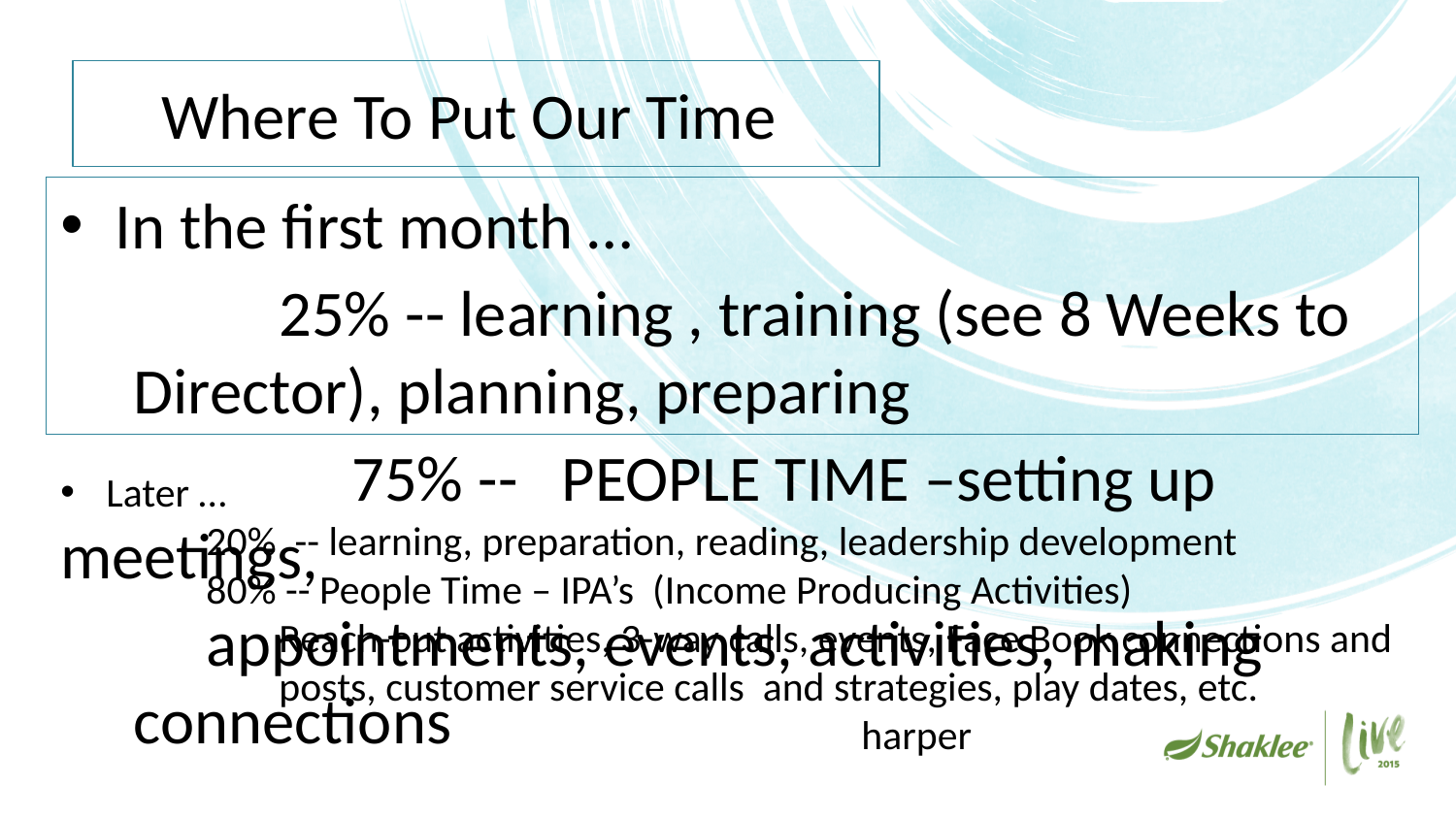

# Where To Put Our Time
In the first month …
	25% -- learning , training (see 8 Weeks to Director), planning, preparing
		75% --   PEOPLE TIME –setting up meetings,
appointments, events, activities, making connections

Later …
	20%  -- learning, preparation, reading, leadership development
	80% -- People Time – IPA’s  (Income Producing Activities)
Reach-out activities, 3-way calls, events, Face Book connections and posts, customer service calls  and strategies, play dates, etc.               				harper